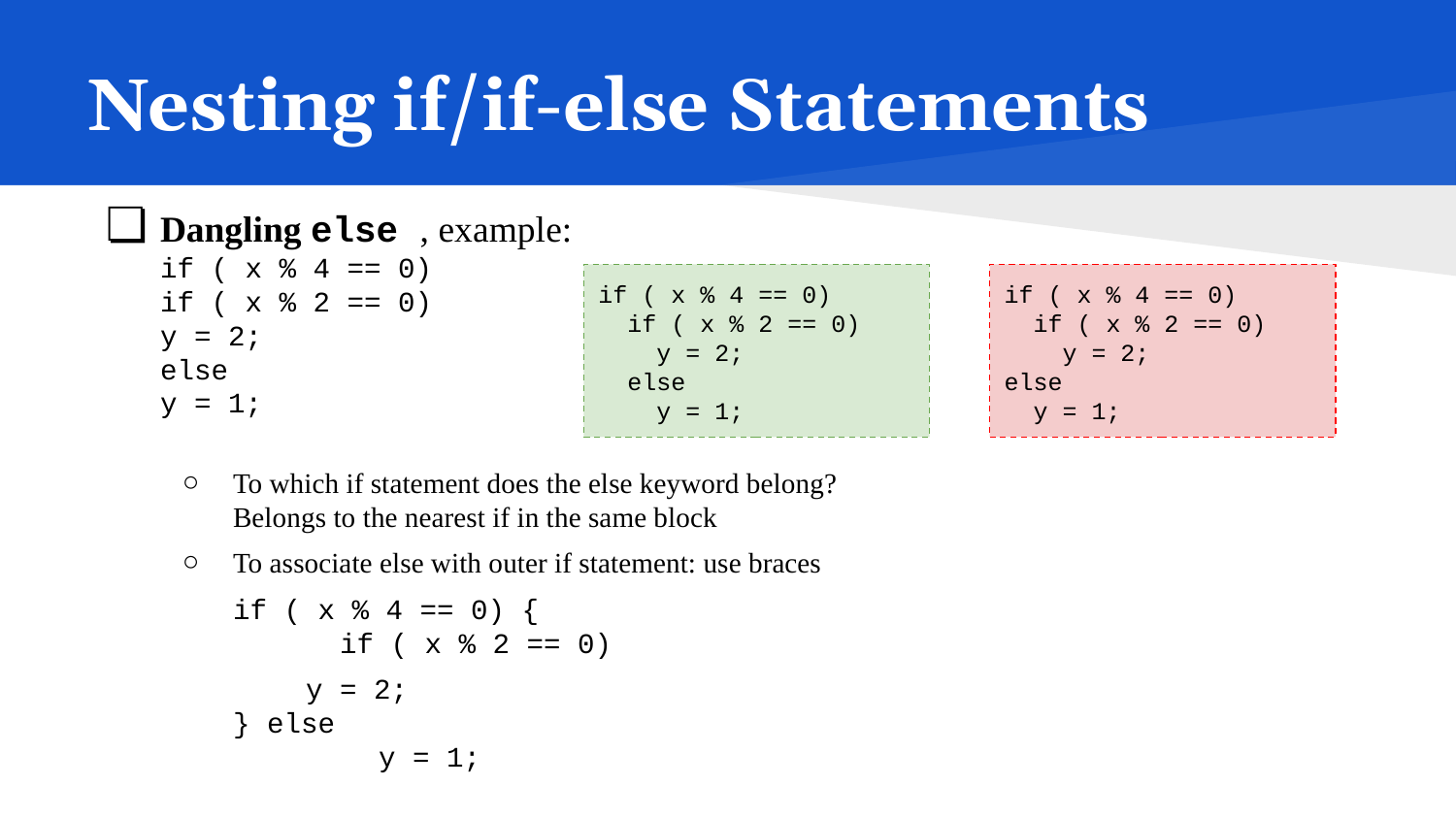

# Nesting if/if-else Statements
Dangling else , example:
if ( x % 4 == 0)
if ( x % 2 == 0)
y = 2;
else
y = 1;
To which if statement does the else keyword belong?
Belongs to the nearest if in the same block
To associate else with outer if statement: use braces
if ( x % 4 == 0) {
	  if ( x % 2 == 0)
y = 2;
} else
	y = 1;
if ( x % 4 == 0)
  if ( x % 2 == 0)
    y = 2;
  else
    y = 1;
if ( x % 4 == 0)
  if ( x % 2 == 0)
    y = 2;
else
  y = 1;